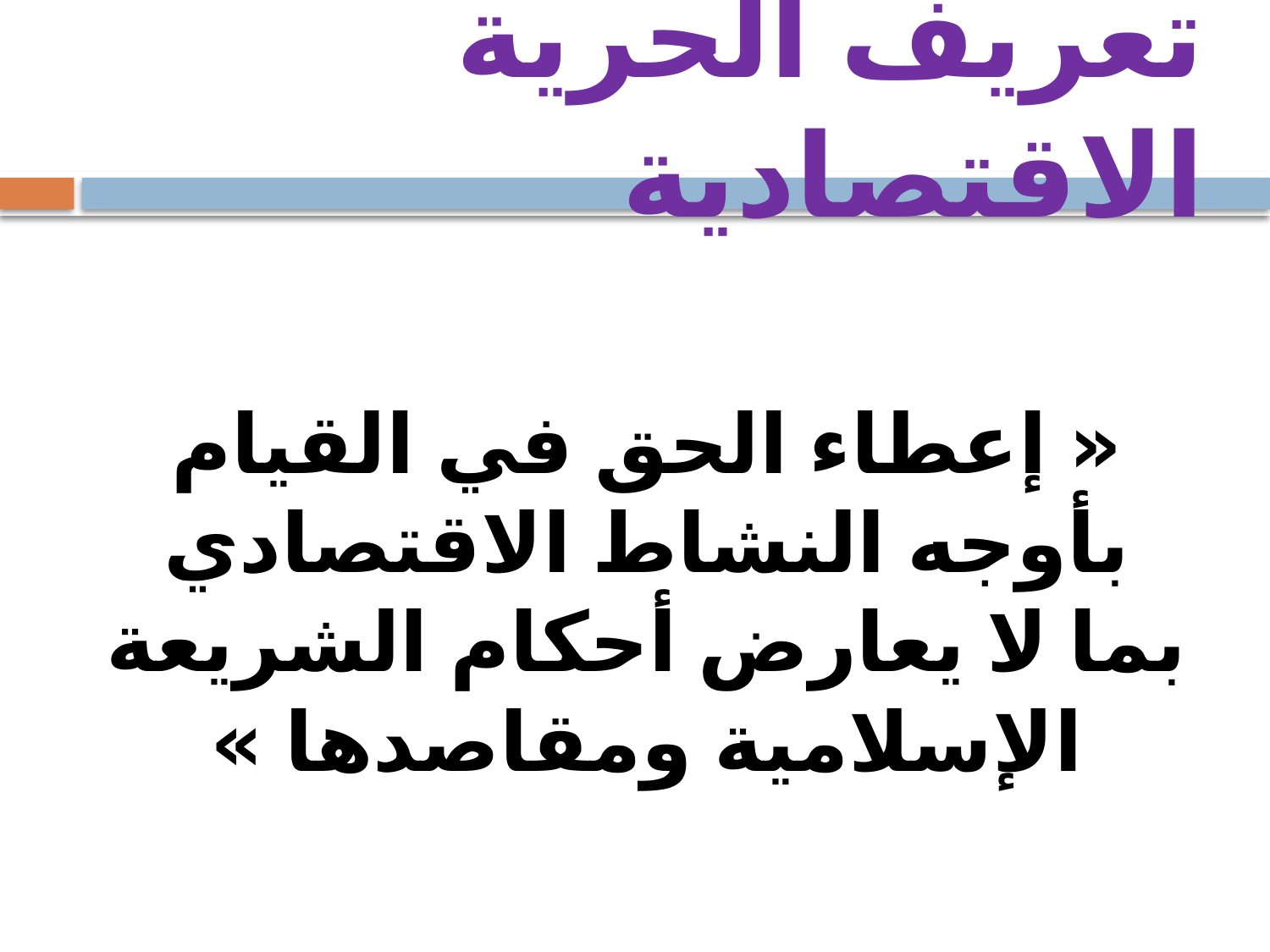

# تعريف الحرية الاقتصادية

« إعطاء الحق في القيام بأوجه النشاط الاقتصادي بما لا يعارض أحكام الشريعة الإسلامية ومقاصدها »